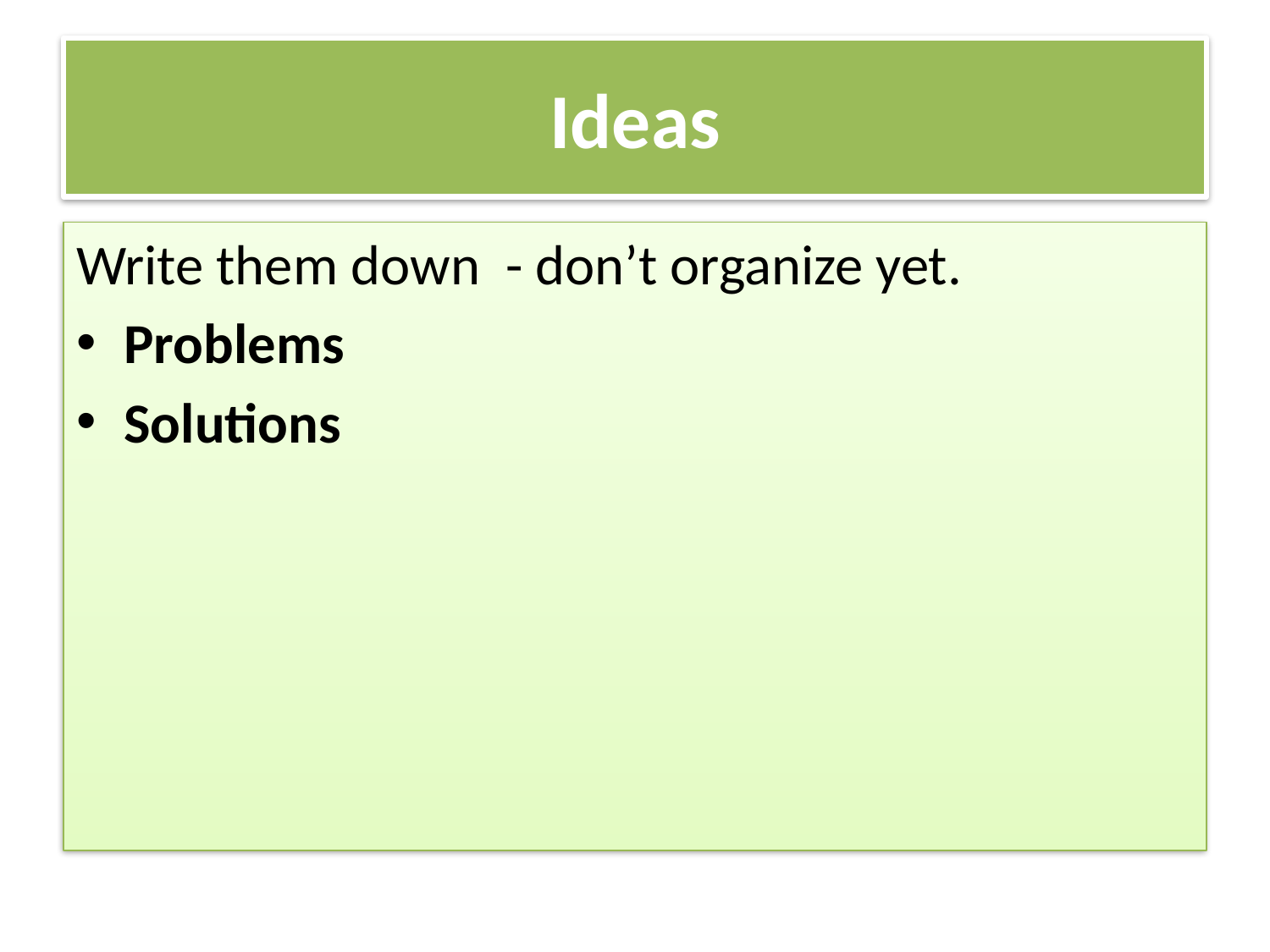

# Ideas
Write them down  - don’t organize yet.
Problems
Solutions